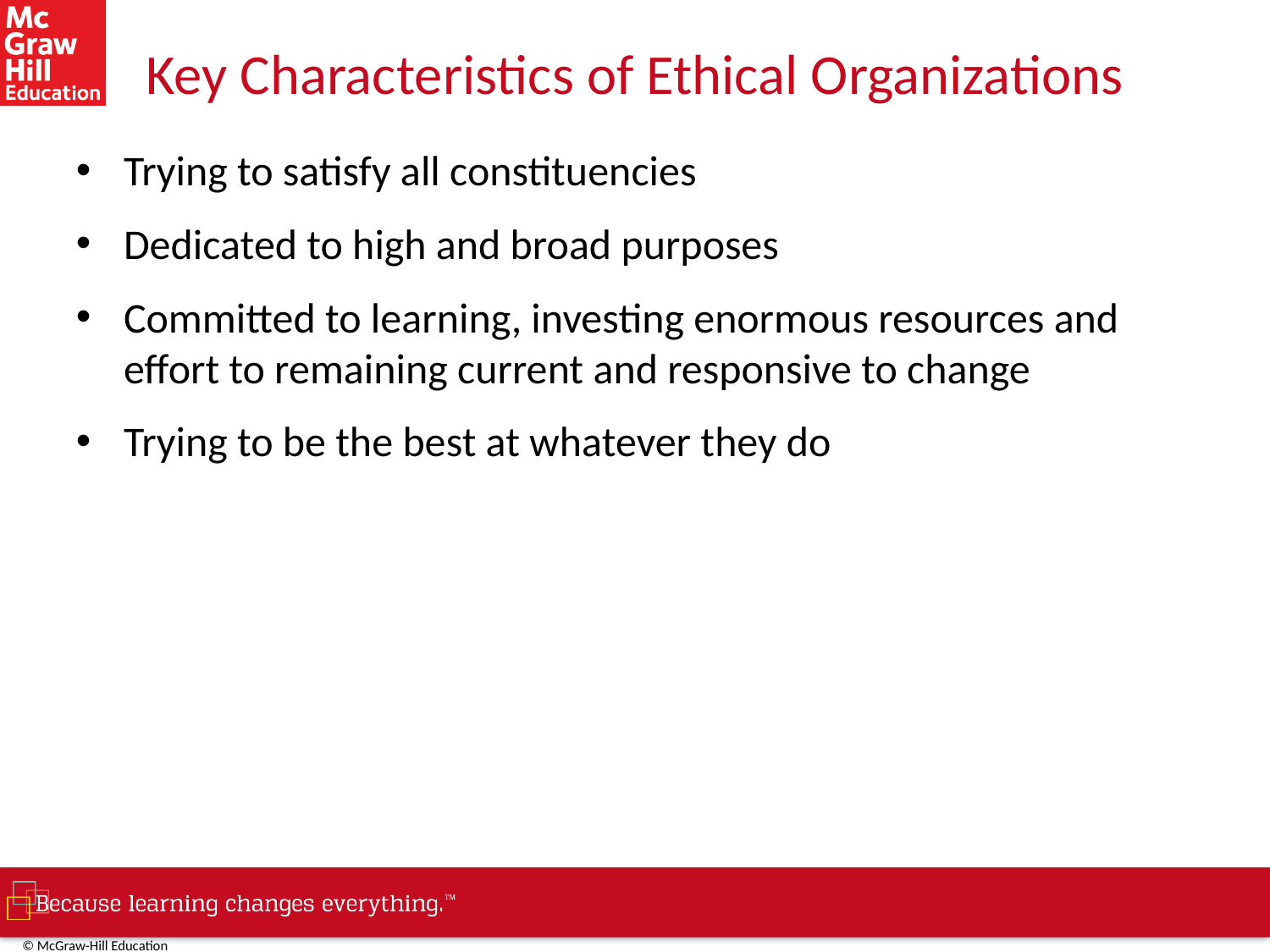

# Key Characteristics of Ethical Organizations
Trying to satisfy all constituencies
Dedicated to high and broad purposes
Committed to learning, investing enormous resources and effort to remaining current and responsive to change
Trying to be the best at whatever they do